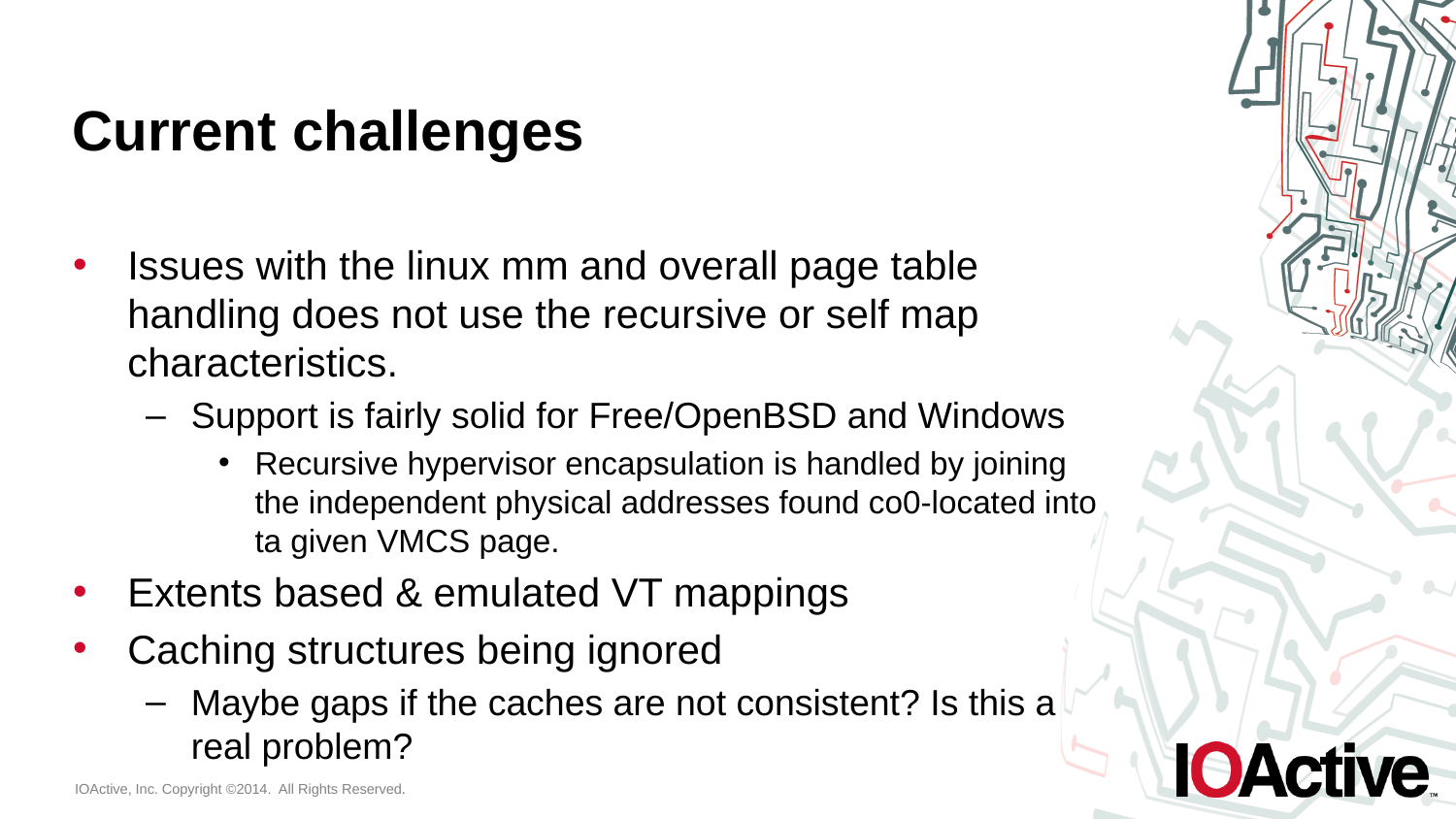

# Current challenges
Issues with the linux mm and overall page table handling does not use the recursive or self map characteristics.
Support is fairly solid for Free/OpenBSD and Windows
Recursive hypervisor encapsulation is handled by joining the independent physical addresses found co0-located into ta given VMCS page.
Extents based & emulated VT mappings
Caching structures being ignored
Maybe gaps if the caches are not consistent? Is this a real problem?